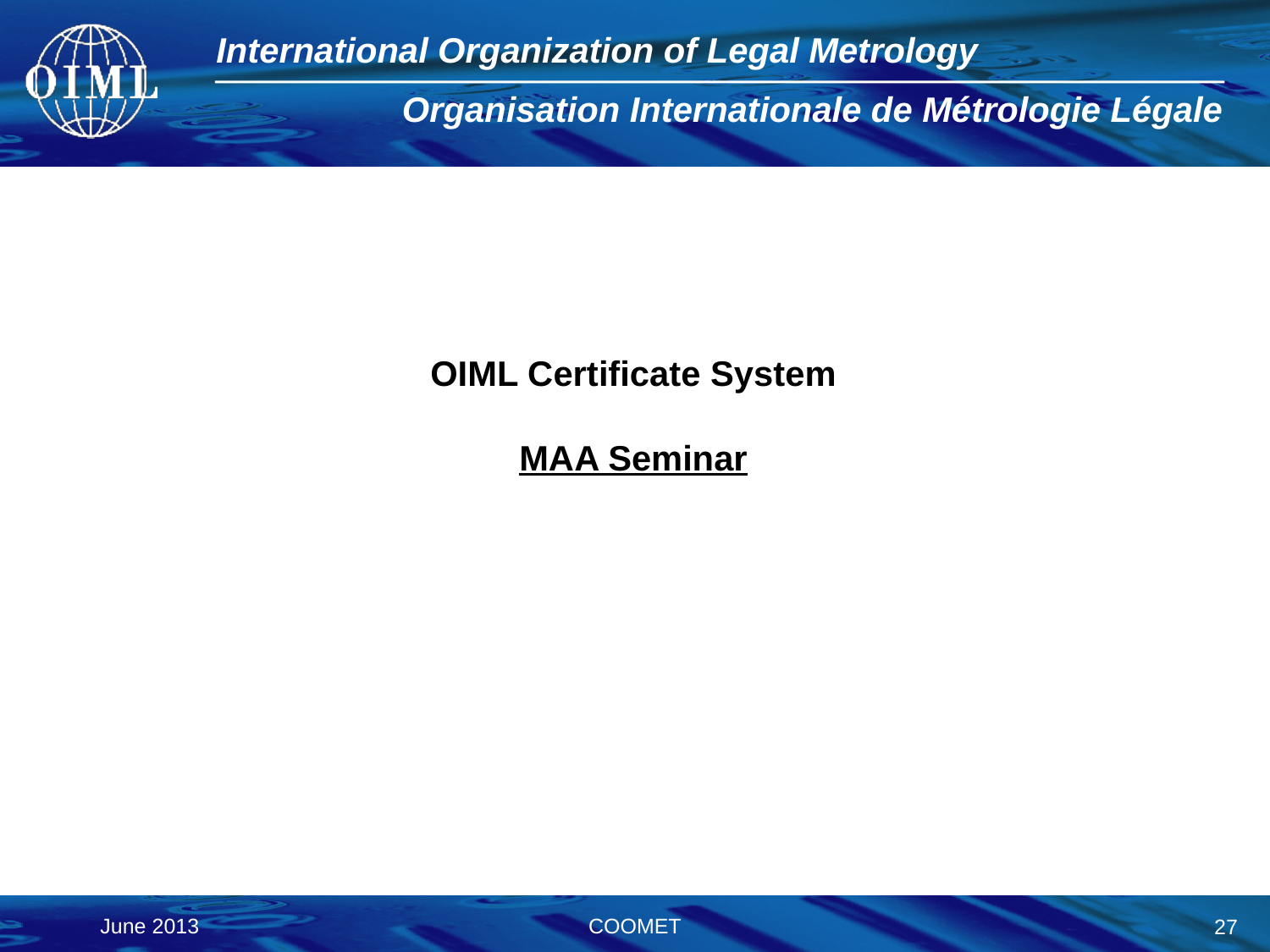

OIML Certificate System

MAA Seminar
COOMET
June 2013
27